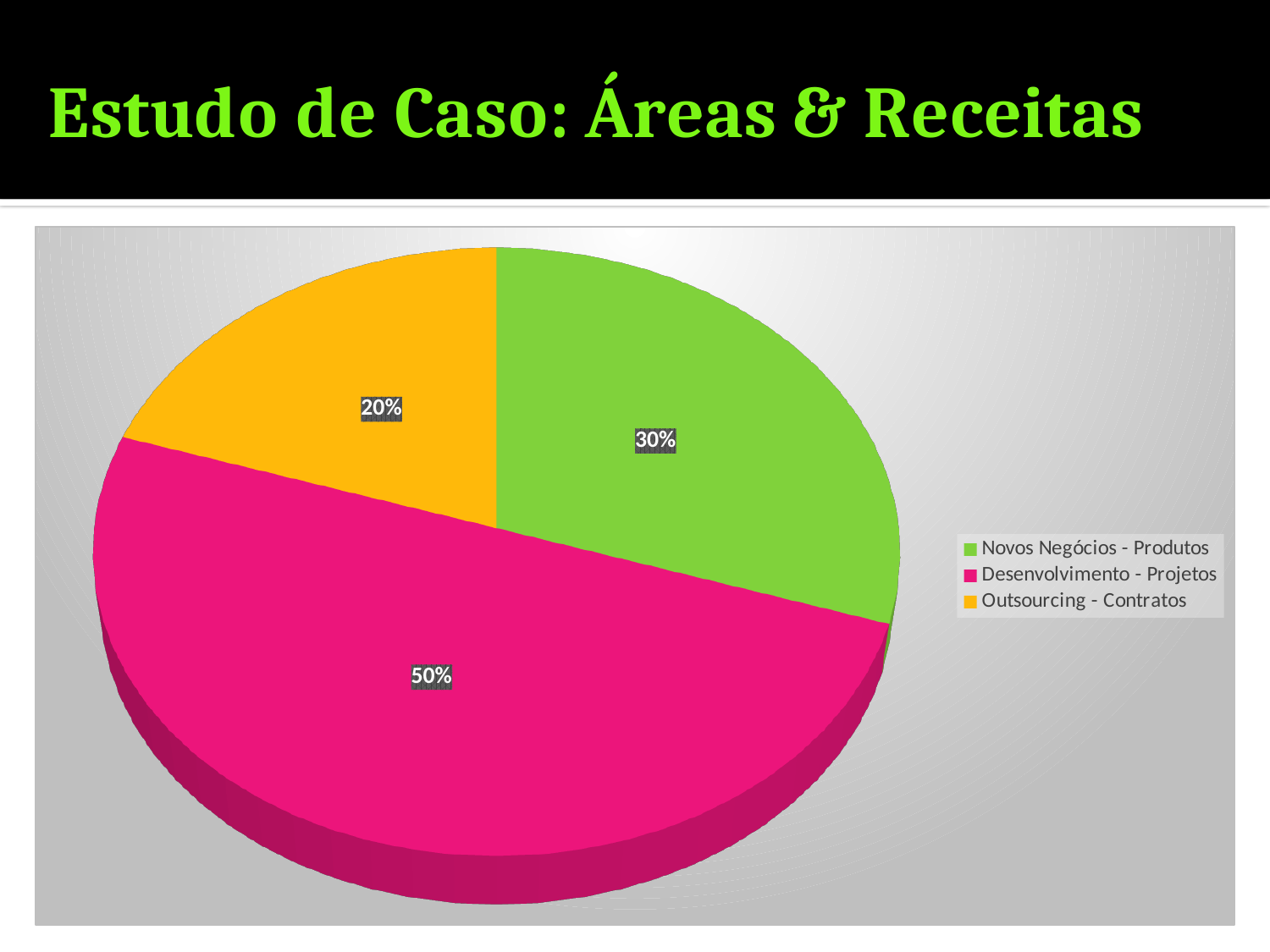

# Estudo de Caso: Áreas & Receitas

[unsupported chart]